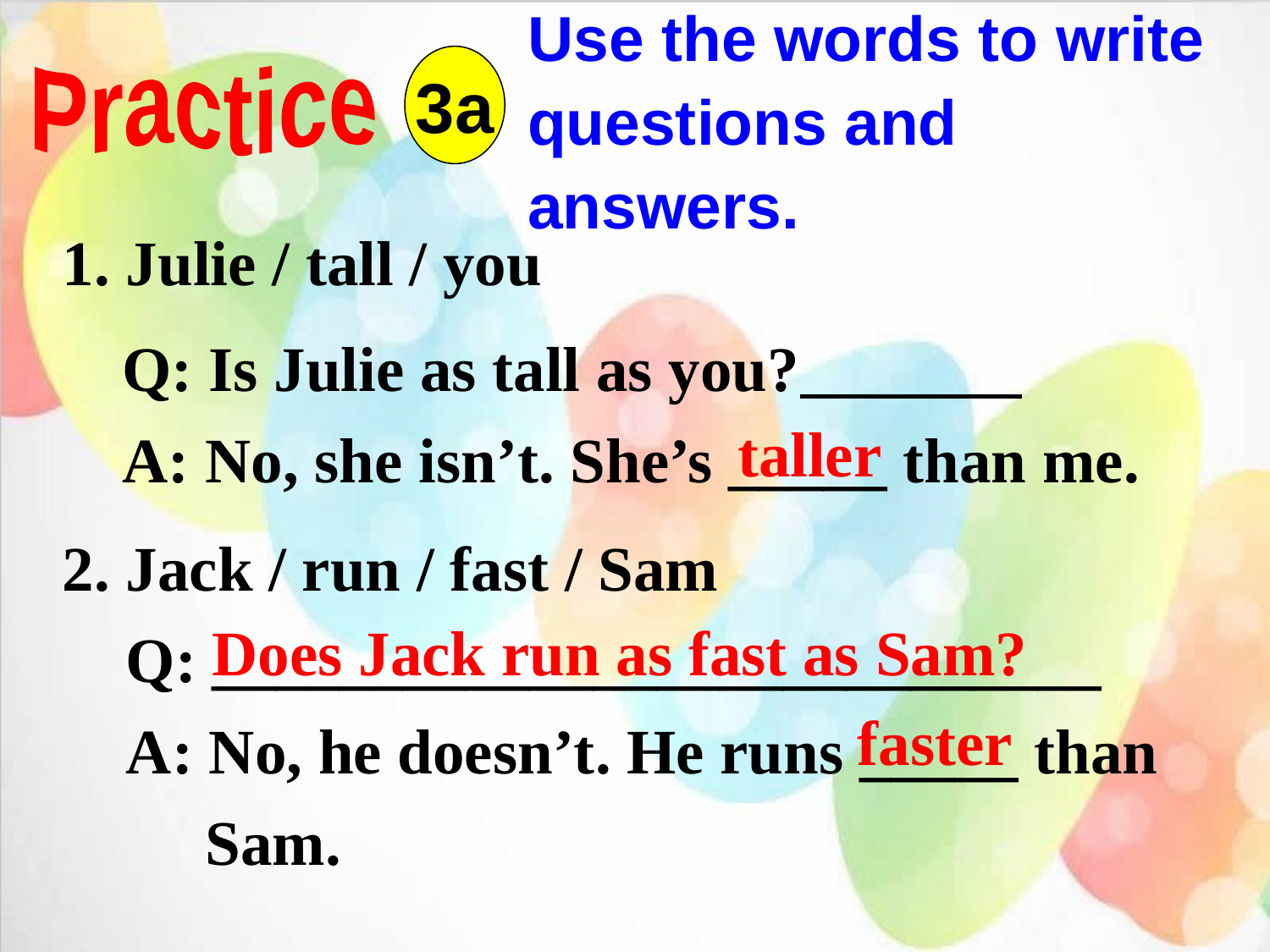

Use the words to write questions and answers.
3a
Practice
1. Julie / tall / you
Q: Is Julie as tall as you?
A: No, she isn’t. She’s _____ than me.
taller
2. Jack / run / fast / Sam
    Q: ____________________________
    A: No, he doesn’t. He runs _____ than
         Sam.
Does Jack run as fast as Sam?
faster